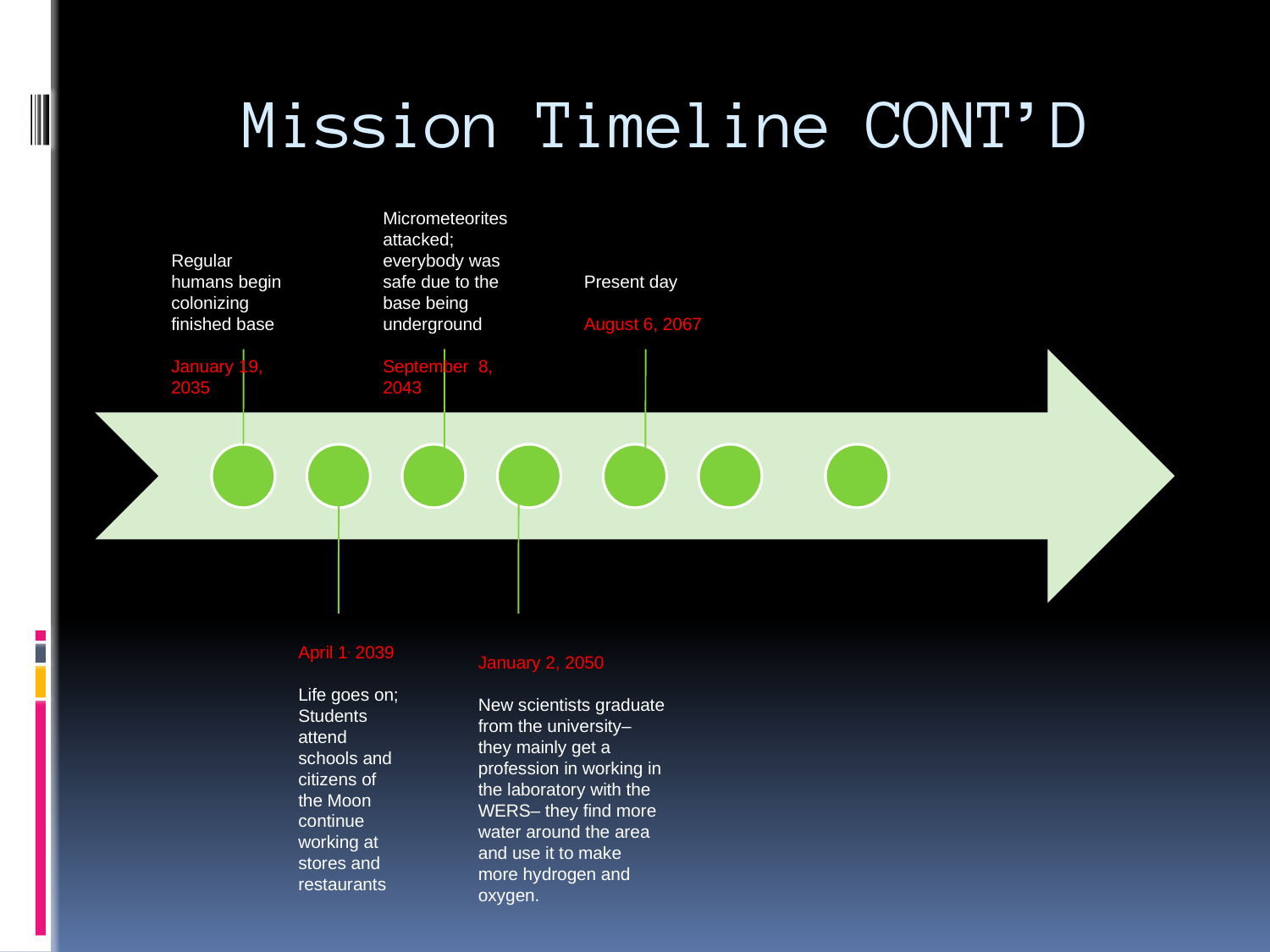

# Mission Timeline CONT’D
Micrometeorites attacked; everybody was safe due to the base being underground

September  8, 2043
Regular humans begin colonizing finished base

January 19, 2035
Present day

August 6, 2067

April 1, 2039

Life goes on;
Students attend schools and citizens of the Moon continue working at stores and restaurants
January 2, 2050

New scientists graduate from the university– they mainly get a profession in working in the laboratory with the WERS– they find more water around the area and use it to make more hydrogen and oxygen.